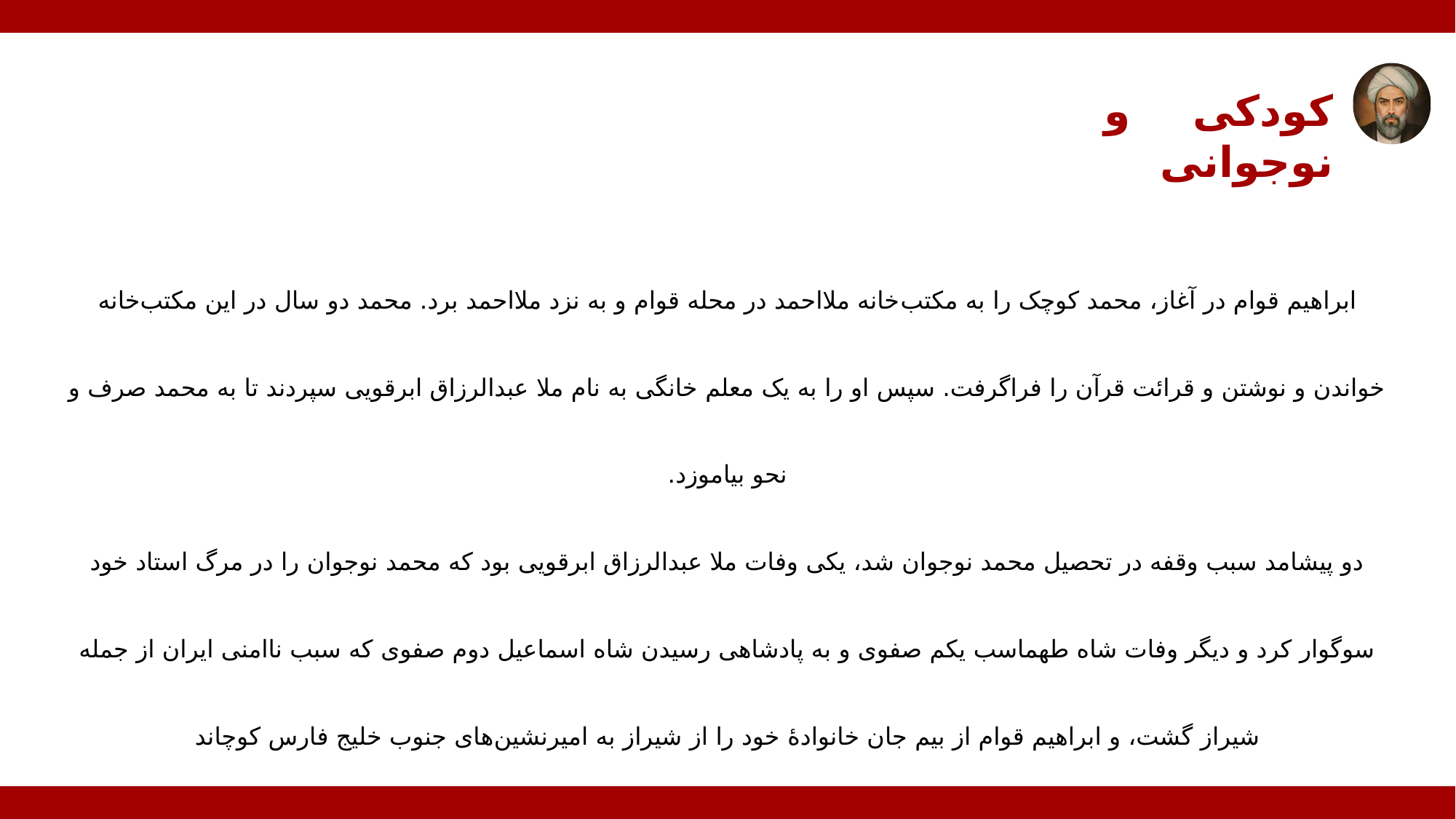

کودکی و نوجوانی
ابراهیم قوام در آغاز، محمد کوچک را به مکتب‌خانه ملااحمد در محله قوام و به نزد ملااحمد برد. محمد دو سال در این مکتب‌خانه خواندن و نوشتن و قرائت قرآن را فراگرفت. سپس او را به یک معلم خانگی به نام ملا عبدالرزاق ابرقویی سپردند تا به محمد صرف و نحو بیاموزد.
دو پیشامد سبب وقفه در تحصیل محمد نوجوان شد، یکی وفات ملا عبدالرزاق ابرقویی بود که محمد نوجوان را در مرگ استاد خود سوگوار کرد و دیگر وفات شاه طهماسب یکم صفوی و به پادشاهی رسیدن شاه اسماعیل دوم صفوی که سبب ناامنی ایران از جمله شیراز گشت، و ابراهیم قوام از بیم جان خانوادهٔ خود را از شیراز به امیرنشین‌های جنوب خلیج فارس کوچاند